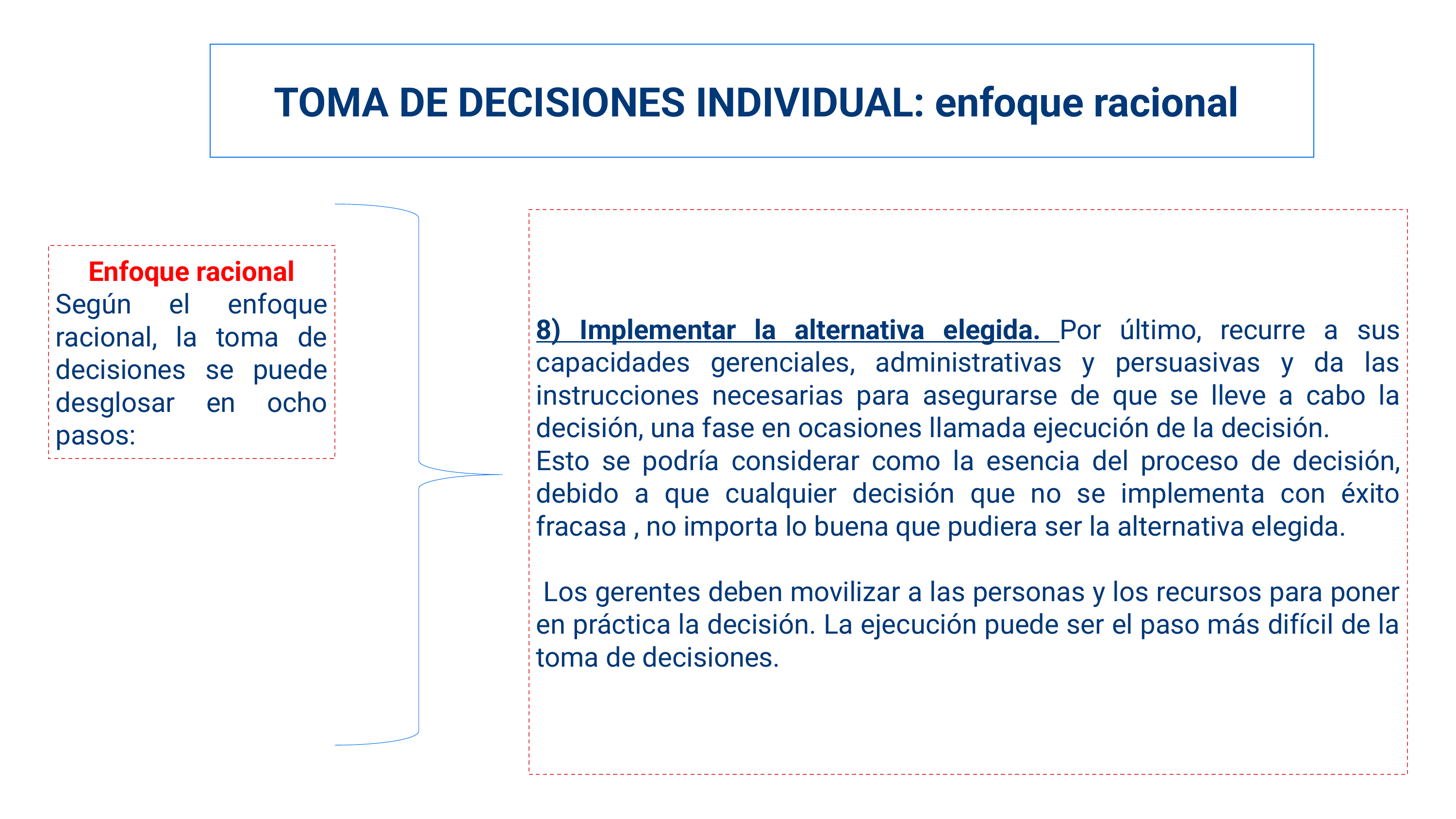

TOMA DE DECISIONES INDIVIDUAL: enfoque racional

8) Implementar la alternativa elegida. Por último, recurre a sus capacidades gerenciales, administrativas y persuasivas y da las instrucciones necesarias para asegurarse de que se lleve a cabo la decisión, una fase en ocasiones llamada ejecución de la decisión.
Esto se podría considerar como la esencia del proceso de decisión, debido a que cualquier decisión que no se implementa con éxito fracasa , no importa lo buena que pudiera ser la alternativa elegida.

 Los gerentes deben movilizar a las personas y los recursos para poner en práctica la decisión. La ejecución puede ser el paso más difícil de la toma de decisiones.
Enfoque racional
Según el enfoque racional, la toma de decisiones se puede desglosar en ocho pasos: